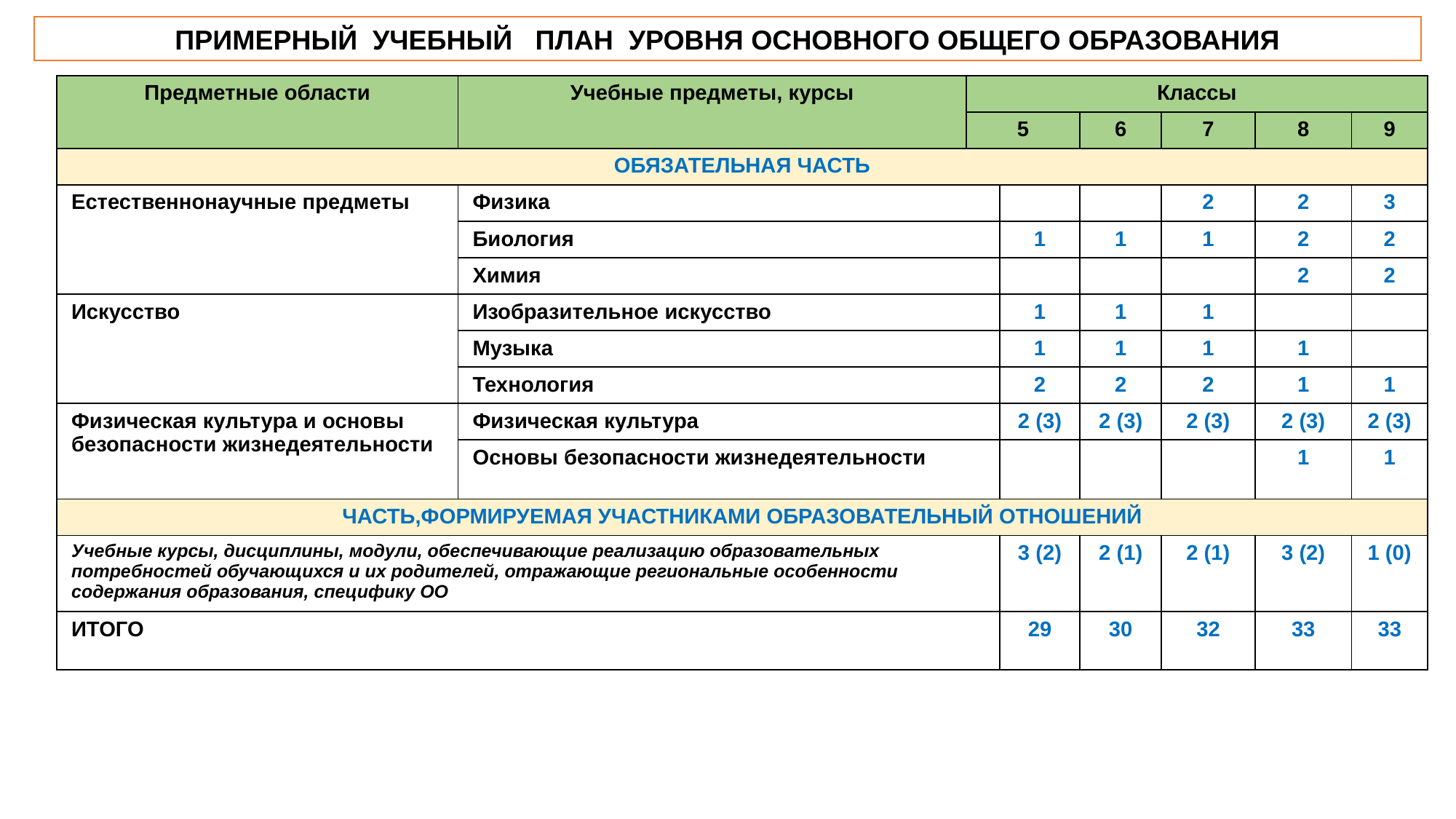

ПРИМЕРНЫЙ  УЧЕБНЫЙ   ПЛАН  УРОВНЯ ОСНОВНОГО ОБЩЕГО ОБРАЗОВАНИЯ
| Предметные области | Учебные предметы, курсы | Классы |  |  |  |  |  |
| --- | --- | --- | --- | --- | --- | --- | --- |
|  |  | 5 |  | 6 | 7 | 8 | 9 |
| ОБЯЗАТЕЛЬНАЯ ЧАСТЬ |  |  |  |  |  |  |  |
| Естественнонаучные предметы | Физика |  |  |  | 2 | 2 | 3 |
|  | Биология |  | 1 | 1 | 1 | 2 | 2 |
|  | Химия |  |  |  |  | 2 | 2 |
| Искусство | Изобразительное искусство |  | 1 | 1 | 1 |  |  |
|  | Музыка |  | 1 | 1 | 1 | 1 |  |
|  | Технология |  | 2 | 2 | 2 | 1 | 1 |
| Физическая культура и основы безопасности жизнедеятельности | Физическая культура |  | 2 (3) | 2 (3) | 2 (3) | 2 (3) | 2 (3) |
|  | Основы безопасности жизнедеятельности |  |  |  |  | 1 | 1 |
| ЧАСТЬ,ФОРМИРУЕМАЯ УЧАСТНИКАМИ ОБРАЗОВАТЕЛЬНЫЙ ОТНОШЕНИЙ |  |  |  |  |  |  |  |
| Учебные курсы, дисциплины, модули, обеспечивающие реализацию образовательных потребностей обучающихся и их родителей, отражающие региональные особенности содержания образования, специфику ОО |  |  | 3 (2) | 2 (1) | 2 (1) | 3 (2) | 1 (0) |
| ИТОГО |  |  | 29 | 30 | 32 | 33 | 33 |